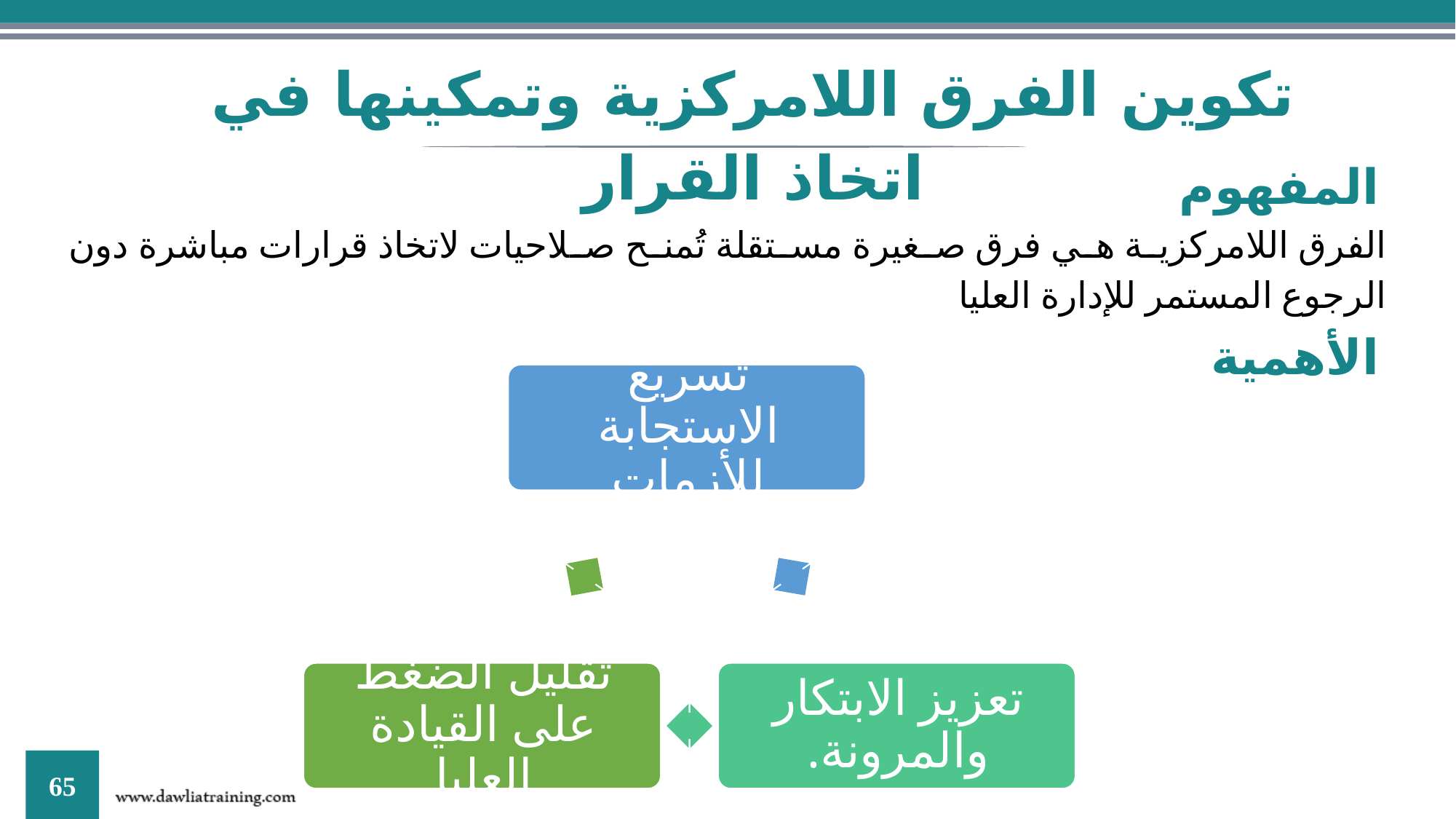

تكوين الفرق اللامركزية وتمكينها في اتخاذ القرار
المفهوم
الفرق اللامركزية هي فرق صغيرة مستقلة تُمنح صلاحيات لاتخاذ قرارات مباشرة دون الرجوع المستمر للإدارة العليا
تسريع الاستجابة للأزمات

تعزيز الابتكار والمرونة.

تقليل الضغط على القيادة العليا

الأهمية